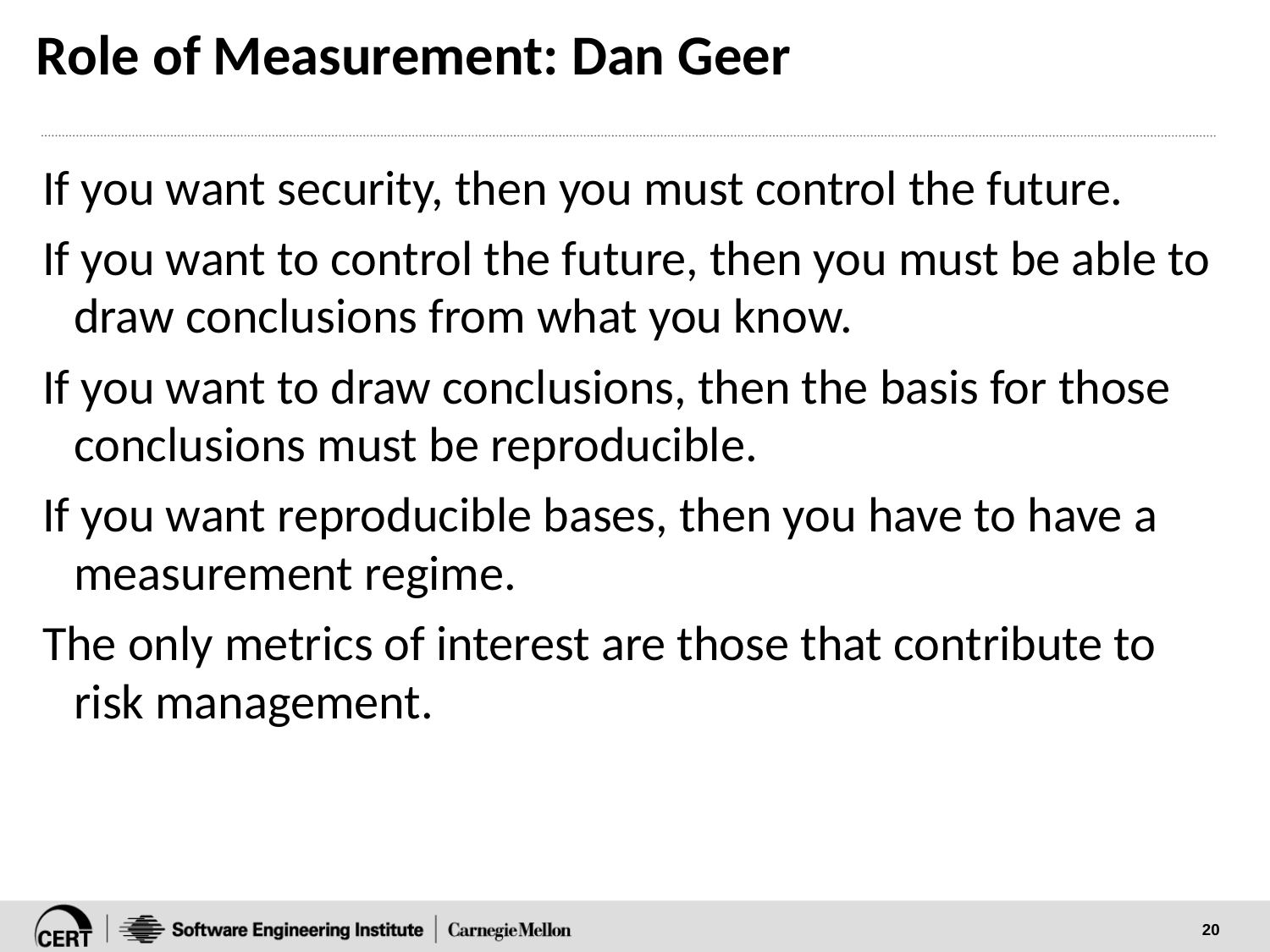

# Role of Measurement: Dan Geer
If you want security, then you must control the future.
If you want to control the future, then you must be able to draw conclusions from what you know.
If you want to draw conclusions, then the basis for those conclusions must be reproducible.
If you want reproducible bases, then you have to have a measurement regime.
The only metrics of interest are those that contribute to risk management.